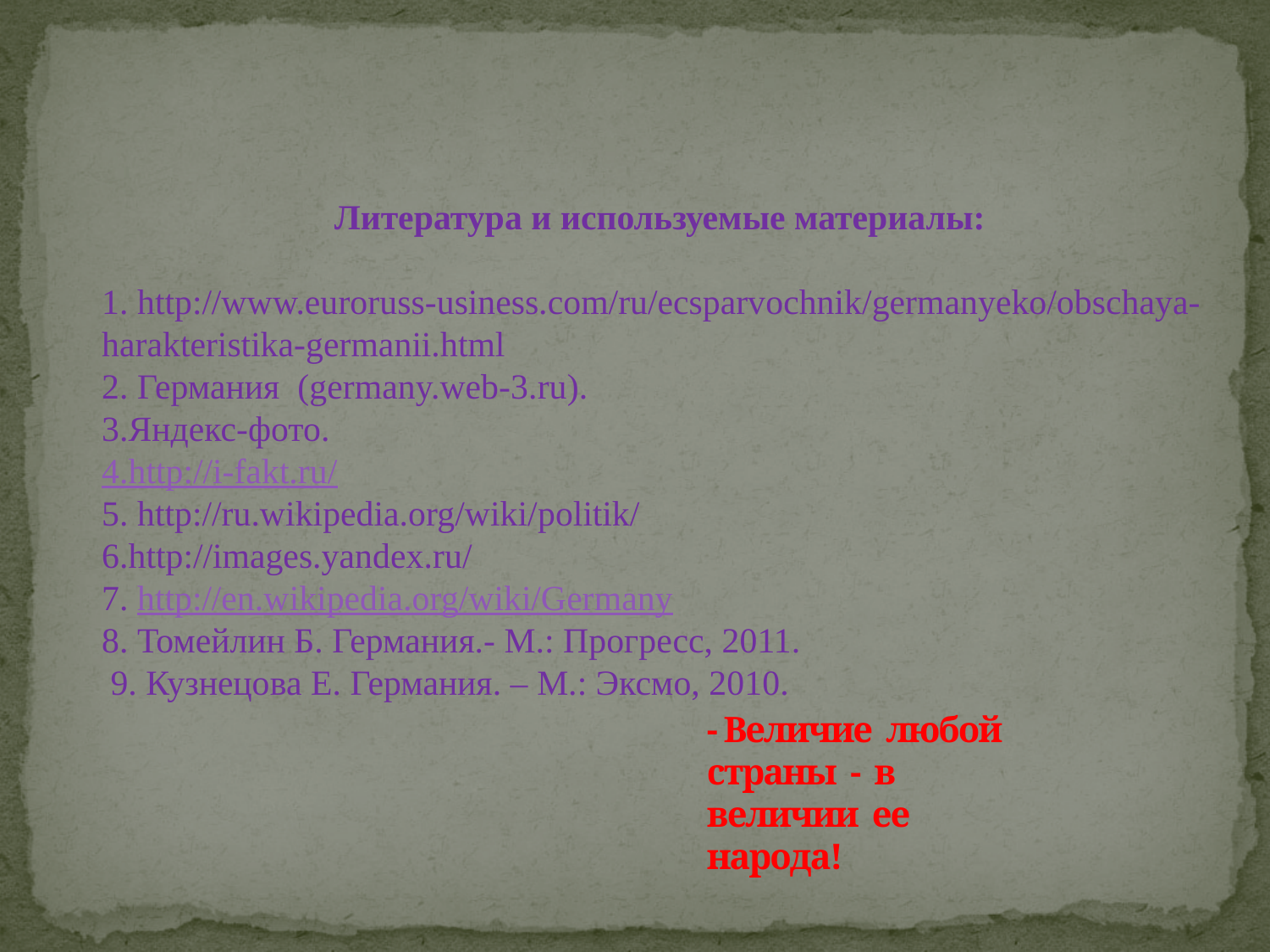

Литература и используемые материалы:

1. http://www.euroruss-usiness.com/ru/ecsparvochnik/germanyeko/obschaya-harakteristika-germanii.html
2. Германия  (germany.web-3.ru).
3.Яндекс-фото.
4.http://i-fakt.ru/
5. http://ru.wikipedia.org/wiki/politik/
6.http://images.yandex.ru/
7. http://en.wikipedia.org/wiki/Germany
8. Томейлин Б. Германия.- М.: Прогресс, 2011.
 9. Кузнецова Е. Германия. – М.: Эксмо, 2010.

# - Величие  любой страны  -  в  величии  ее  народа!